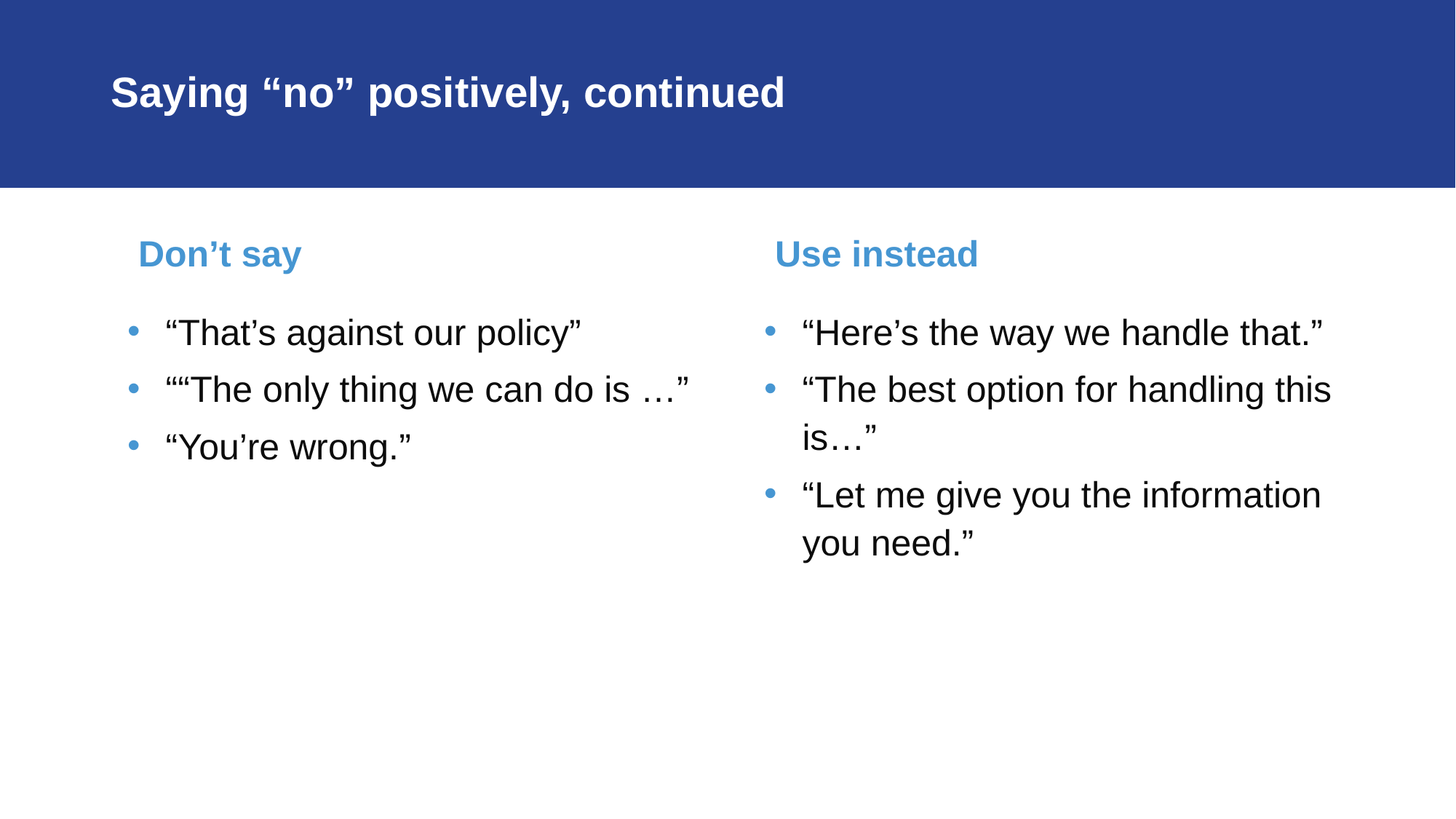

# Saying “no” positively, continued
Don’t say
Use instead
“That’s against our policy”
““The only thing we can do is …”
“You’re wrong.”

“Here’s the way we handle that.”
“The best option for handling this is…”
“Let me give you the information you need.”